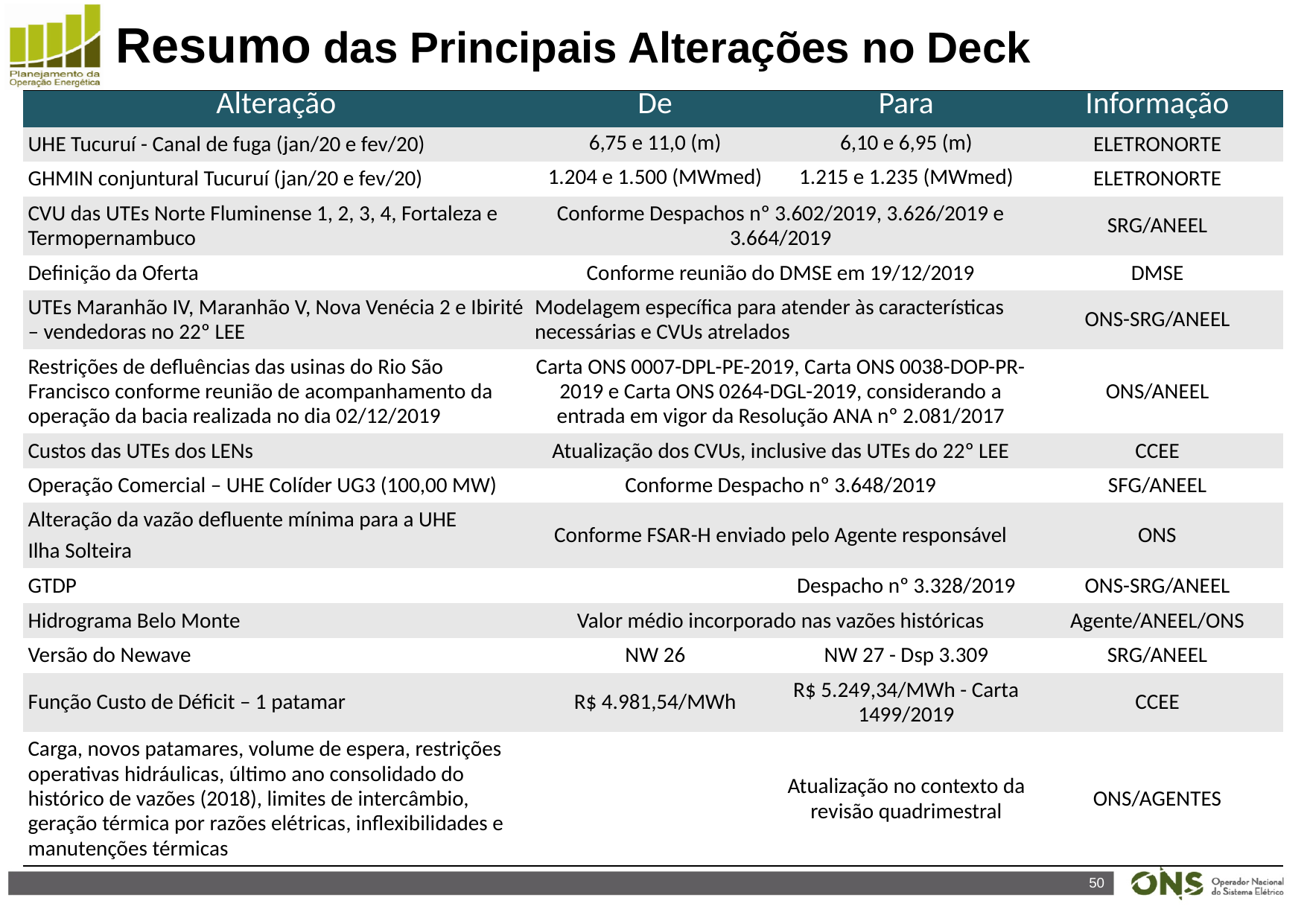

Resumo das Principais Alterações no Deck
| Alteração | De | Para | Informação |
| --- | --- | --- | --- |
| UHE Tucuruí - Canal de fuga (jan/20 e fev/20) | 6,75 e 11,0 (m) | 6,10 e 6,95 (m) | ELETRONORTE |
| GHMIN conjuntural Tucuruí (jan/20 e fev/20) | 1.204 e 1.500 (MWmed) | 1.215 e 1.235 (MWmed) | ELETRONORTE |
| CVU das UTEs Norte Fluminense 1, 2, 3, 4, Fortaleza e Termopernambuco | Conforme Despachos nº 3.602/2019, 3.626/2019 e 3.664/2019 |  | SRG/ANEEL |
| Definição da Oferta | Conforme reunião do DMSE em 19/12/2019 |  | DMSE |
| UTEs Maranhão IV, Maranhão V, Nova Venécia 2 e Ibirité – vendedoras no 22º LEE | Modelagem específica para atender às características necessárias e CVUs atrelados |  | ONS-SRG/ANEEL |
| Restrições de defluências das usinas do Rio São Francisco conforme reunião de acompanhamento da operação da bacia realizada no dia 02/12/2019 | Carta ONS 0007-DPL-PE-2019, Carta ONS 0038-DOP-PR-2019 e Carta ONS 0264-DGL-2019, considerando a entrada em vigor da Resolução ANA nº 2.081/2017 |  | ONS/ANEEL |
| Custos das UTEs dos LENs | Atualização dos CVUs, inclusive das UTEs do 22º LEE |  | CCEE |
| Operação Comercial – UHE Colíder UG3 (100,00 MW) | Conforme Despacho nº 3.648/2019 |  | SFG/ANEEL |
| Alteração da vazão defluente mínima para a UHE Ilha Solteira | Conforme FSAR-H enviado pelo Agente responsável |  | ONS |
| GTDP |  | Despacho nº 3.328/2019 | ONS-SRG/ANEEL |
| Hidrograma Belo Monte | Valor médio incorporado nas vazões históricas |  | Agente/ANEEL/ONS |
| Versão do Newave | NW 26 | NW 27 - Dsp 3.309 | SRG/ANEEL |
| Função Custo de Déficit – 1 patamar | R$ 4.981,54/MWh | R$ 5.249,34/MWh - Carta 1499/2019 | CCEE |
| Carga, novos patamares, volume de espera, restrições operativas hidráulicas, último ano consolidado do histórico de vazões (2018), limites de intercâmbio, geração térmica por razões elétricas, inflexibilidades e manutenções térmicas |  | Atualização no contexto da revisão quadrimestral | ONS/AGENTES |